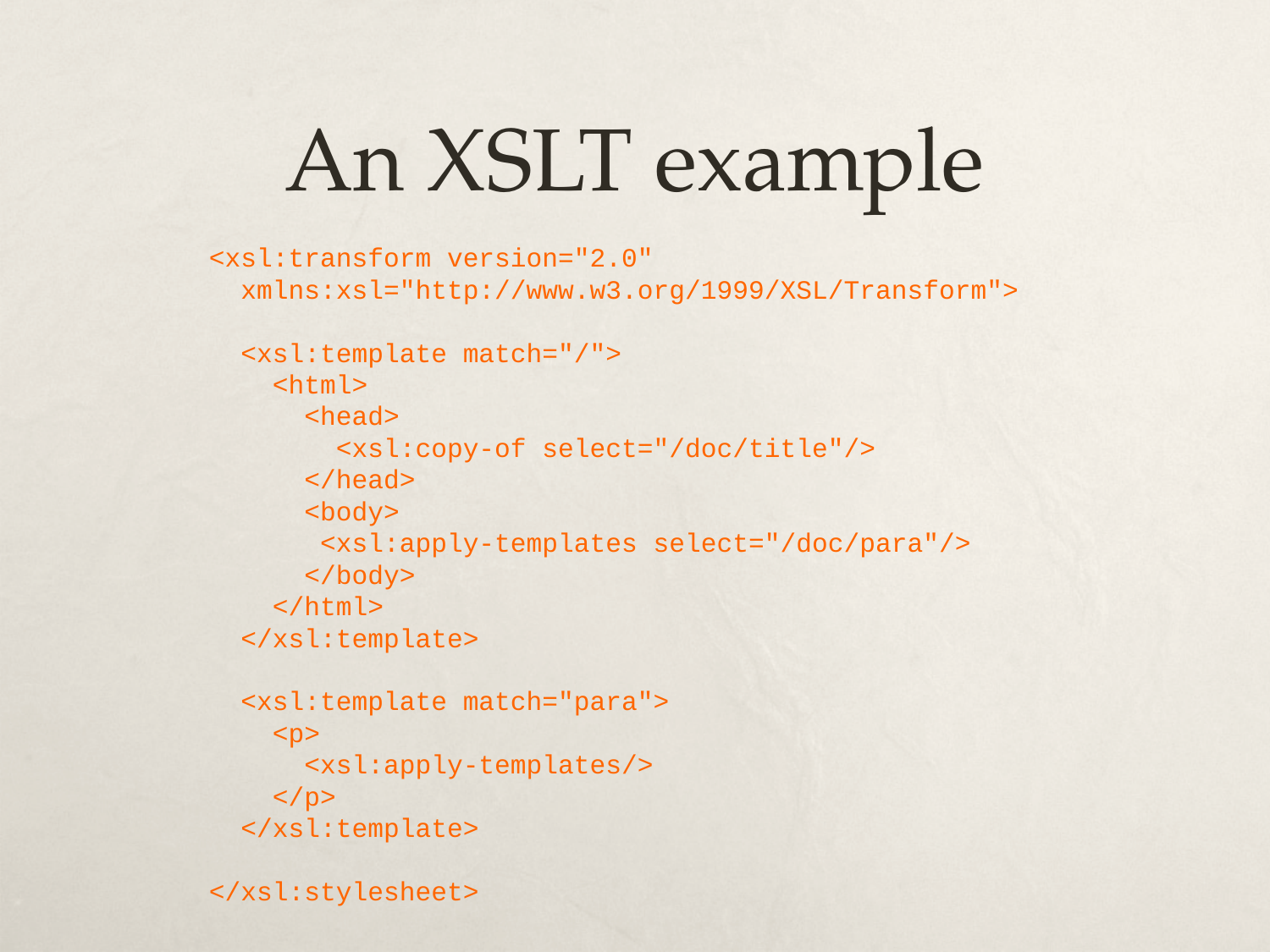

# An XSLT example
<xsl:transform version="2.0"
  xmlns:xsl="http://www.w3.org/1999/XSL/Transform">
  <xsl:template match="/">
    <html>
      <head>
        <xsl:copy-of select="/doc/title"/>
      </head>
      <body>
       <xsl:apply-templates select="/doc/para"/>
      </body>
    </html>
  </xsl:template>
  <xsl:template match="para">
    <p>
      <xsl:apply-templates/>
    </p>
  </xsl:template>
</xsl:stylesheet>